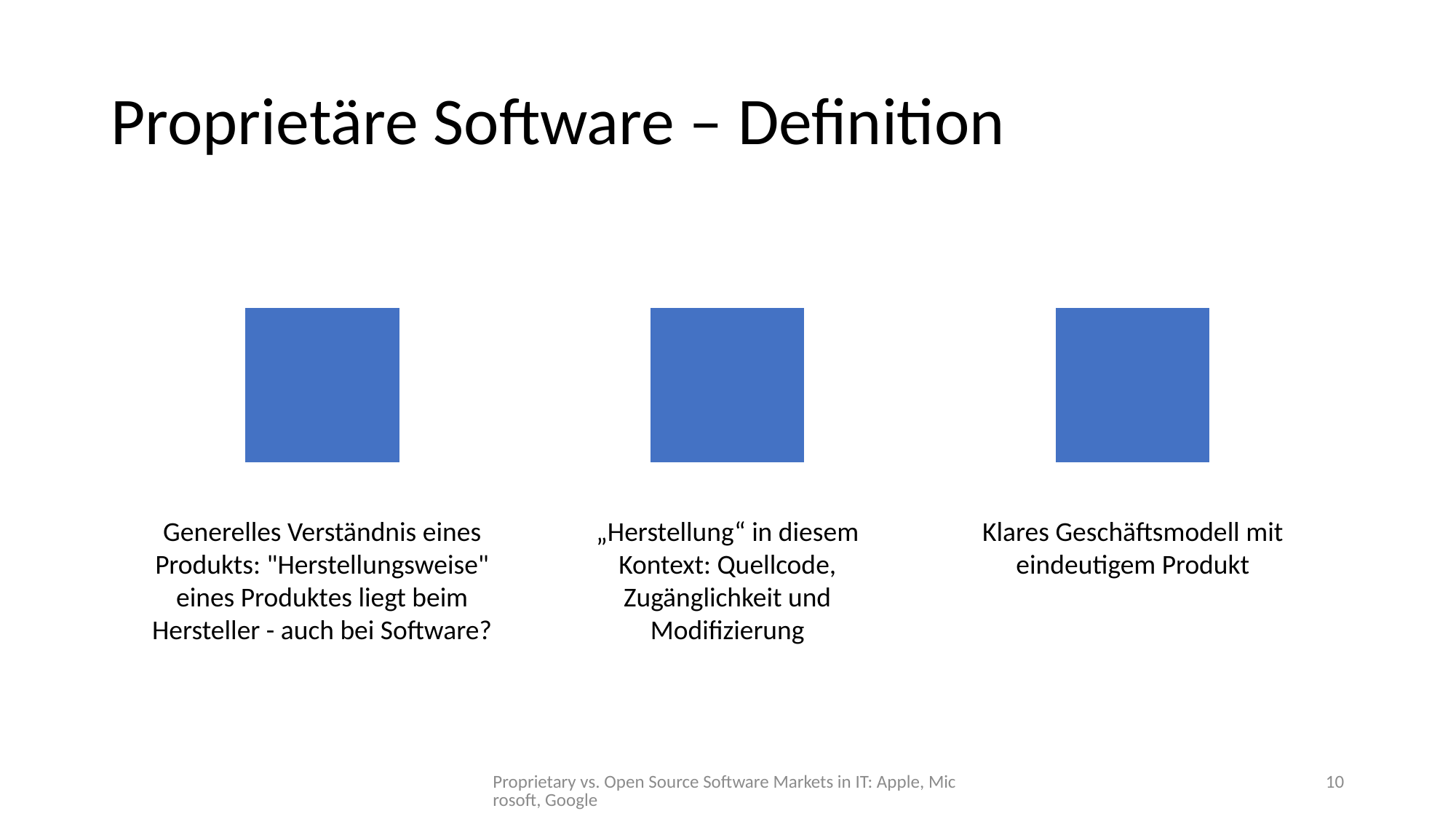

# Proprietäre Software – Definition
Generelles Verständnis eines Produkts: "Herstellungsweise" eines Produktes liegt beim Hersteller - auch bei Software?
„Herstellung“ in diesem Kontext: Quellcode, Zugänglichkeit und Modifizierung
Klares Geschäftsmodell mit eindeutigem Produkt
Proprietary vs. Open Source Software Markets in IT: Apple, Microsoft, Google
10